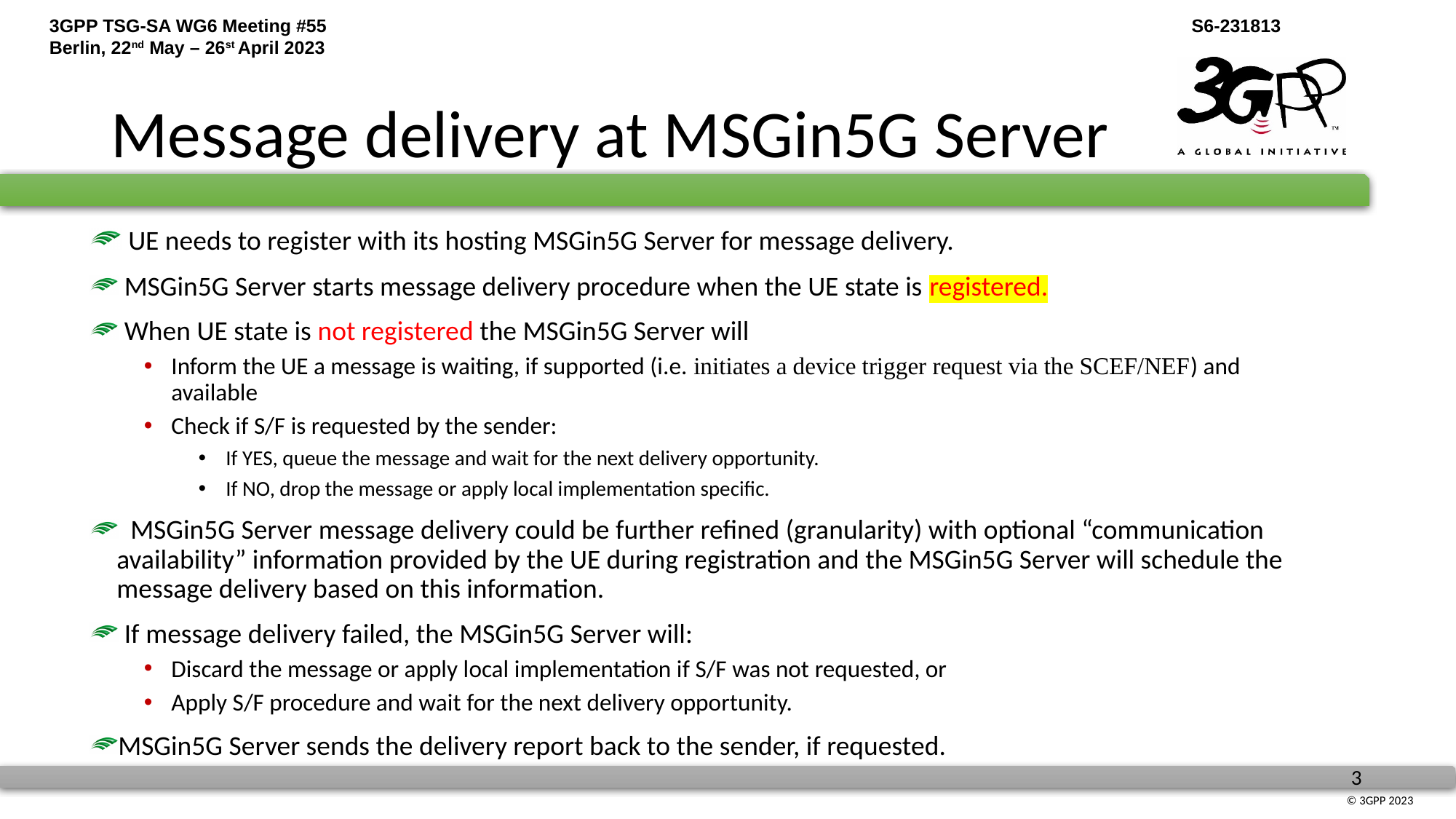

# Message delivery at MSGin5G Server
 UE needs to register with its hosting MSGin5G Server for message delivery.
 MSGin5G Server starts message delivery procedure when the UE state is registered.
 When UE state is not registered the MSGin5G Server will
Inform the UE a message is waiting, if supported (i.e. initiates a device trigger request via the SCEF/NEF) and available
Check if S/F is requested by the sender:
If YES, queue the message and wait for the next delivery opportunity.
If NO, drop the message or apply local implementation specific.
  MSGin5G Server message delivery could be further refined (granularity) with optional “communication availability” information provided by the UE during registration and the MSGin5G Server will schedule the message delivery based on this information.
 If message delivery failed, the MSGin5G Server will:
Discard the message or apply local implementation if S/F was not requested, or
Apply S/F procedure and wait for the next delivery opportunity.
MSGin5G Server sends the delivery report back to the sender, if requested.